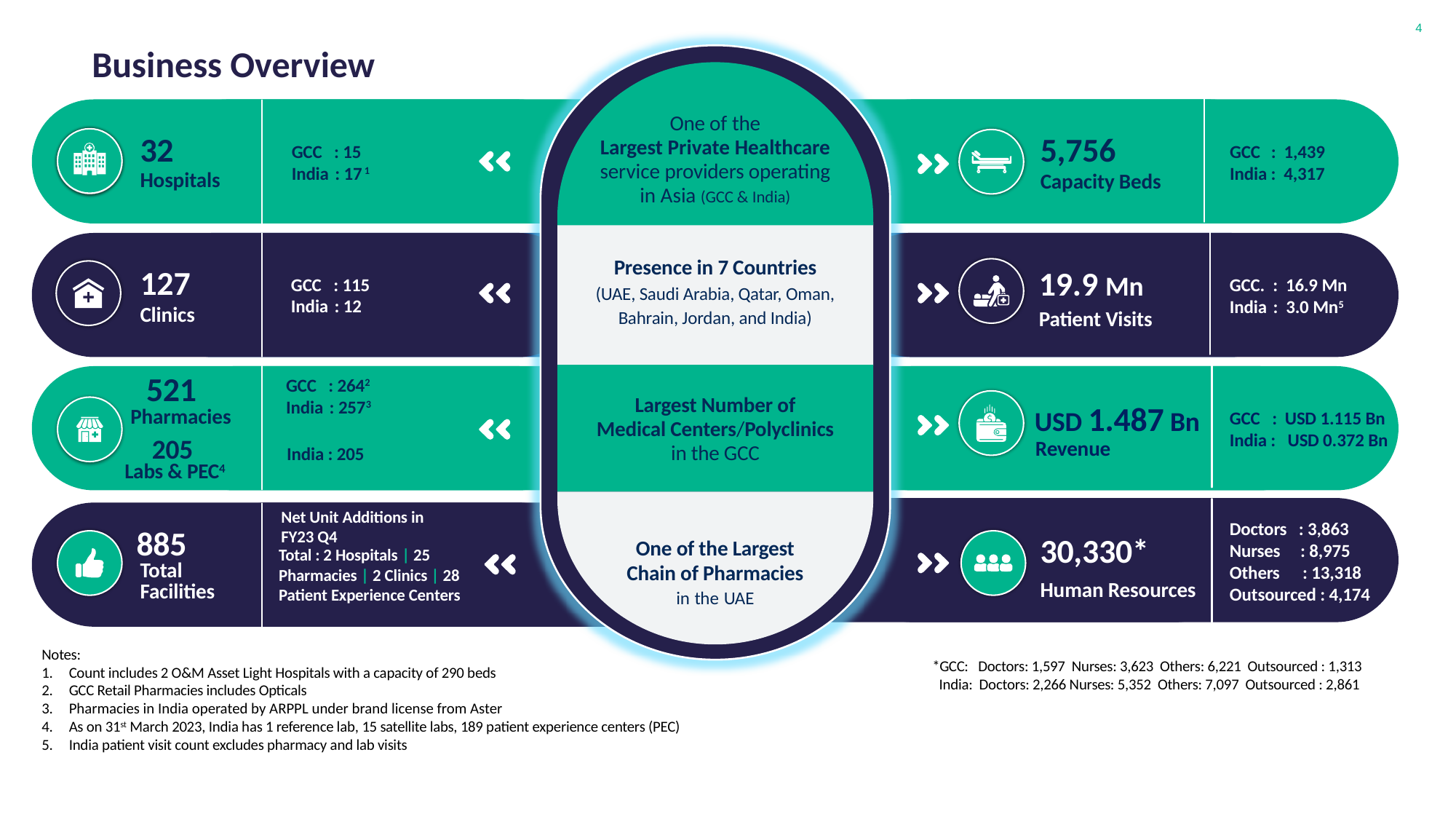

Business Overview

One of the
Largest Private Healthcare
service providers operating
in Asia (GCC & India)
5,756
32
Hospitals

GCC   : 15
India  : 17 1
GCC   :  1,439
India :  4,317

Capacity Beds

Presence in 7 Countries
(UAE, Saudi Arabia, Qatar, Oman,
Bahrain, Jordan, and India)

127
19.9 Mn
GCC   : 115
India  : 12
GCC.  :  16.9 Mn
India  :  3.0 Mn5

Clinics
Patient Visits

521
GCC   : 2642
India  : 2573

Largest Number of
Medical Centers/Polyclinics
in the GCC
USD 1.487 Bn

Pharmacies

GCC   :  USD 1.115 Bn
India :   USD 0.372 Bn

205
Revenue
India : 205
Labs & PEC4

Net Unit Additions in
FY23 Q4
Total : 2 Hospitals | 25 Pharmacies | 2 Clinics | 28 Patient Experience Centers
Doctors   : 3,863
Nurses     : 8,975
Others      : 13,318
Outsourced : 4,174
885
30,330*

One of the Largest
Chain of Pharmacies
in the UAE

Total
Facilities
Human Resources
Notes:
Count includes 2 O&M Asset Light Hospitals with a capacity of 290 beds
GCC Retail Pharmacies includes Opticals
Pharmacies in India operated by ARPPL under brand license from Aster
As on 31st March 2023, India has 1 reference lab, 15 satellite labs, 189 patient experience centers (PEC)
India patient visit count excludes pharmacy and lab visits
*GCC:   Doctors: 1,597  Nurses: 3,623  Others: 6,221  Outsourced : 1,313
  India:  Doctors: 2,266 Nurses: 5,352  Others: 7,097  Outsourced : 2,861